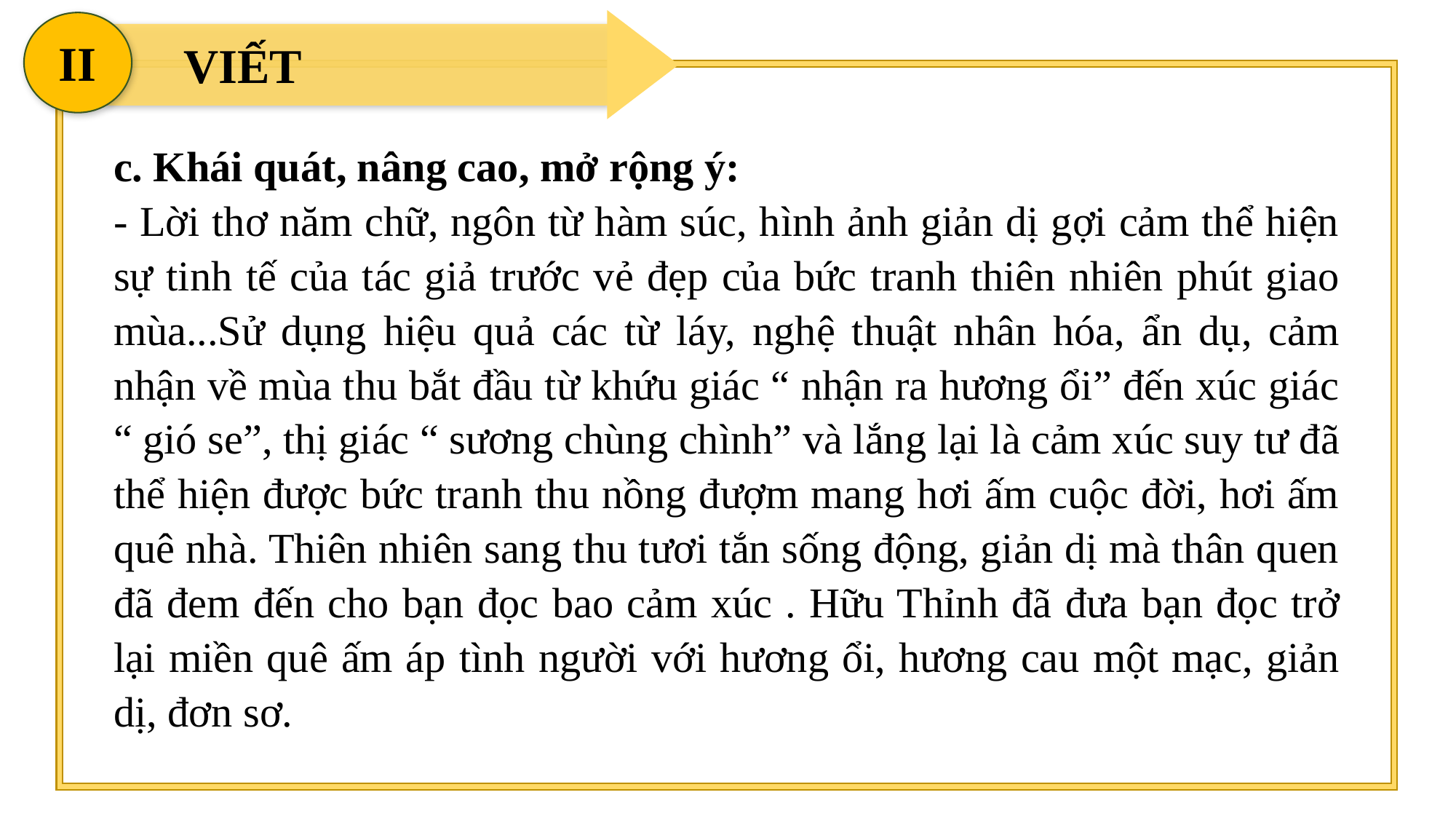

II
VIẾT

c. Khái quát, nâng cao, mở rộng ý:
- Lời thơ năm chữ, ngôn từ hàm súc, hình ảnh giản dị gợi cảm thể hiện sự tinh tế của tác giả trước vẻ đẹp của bức tranh thiên nhiên phút giao mùa...Sử dụng hiệu quả các từ láy, nghệ thuật nhân hóa, ẩn dụ, cảm nhận về mùa thu bắt đầu từ khứu giác “ nhận ra hương ổi” đến xúc giác “ gió se”, thị giác “ sương chùng chình” và lắng lại là cảm xúc suy tư đã thể hiện được bức tranh thu nồng đượm mang hơi ấm cuộc đời, hơi ấm quê nhà. Thiên nhiên sang thu tươi tắn sống động, giản dị mà thân quen đã đem đến cho bạn đọc bao cảm xúc . Hữu Thỉnh đã đưa bạn đọc trở lại miền quê ấm áp tình người với hương ổi, hương cau một mạc, giản dị, đơn sơ.